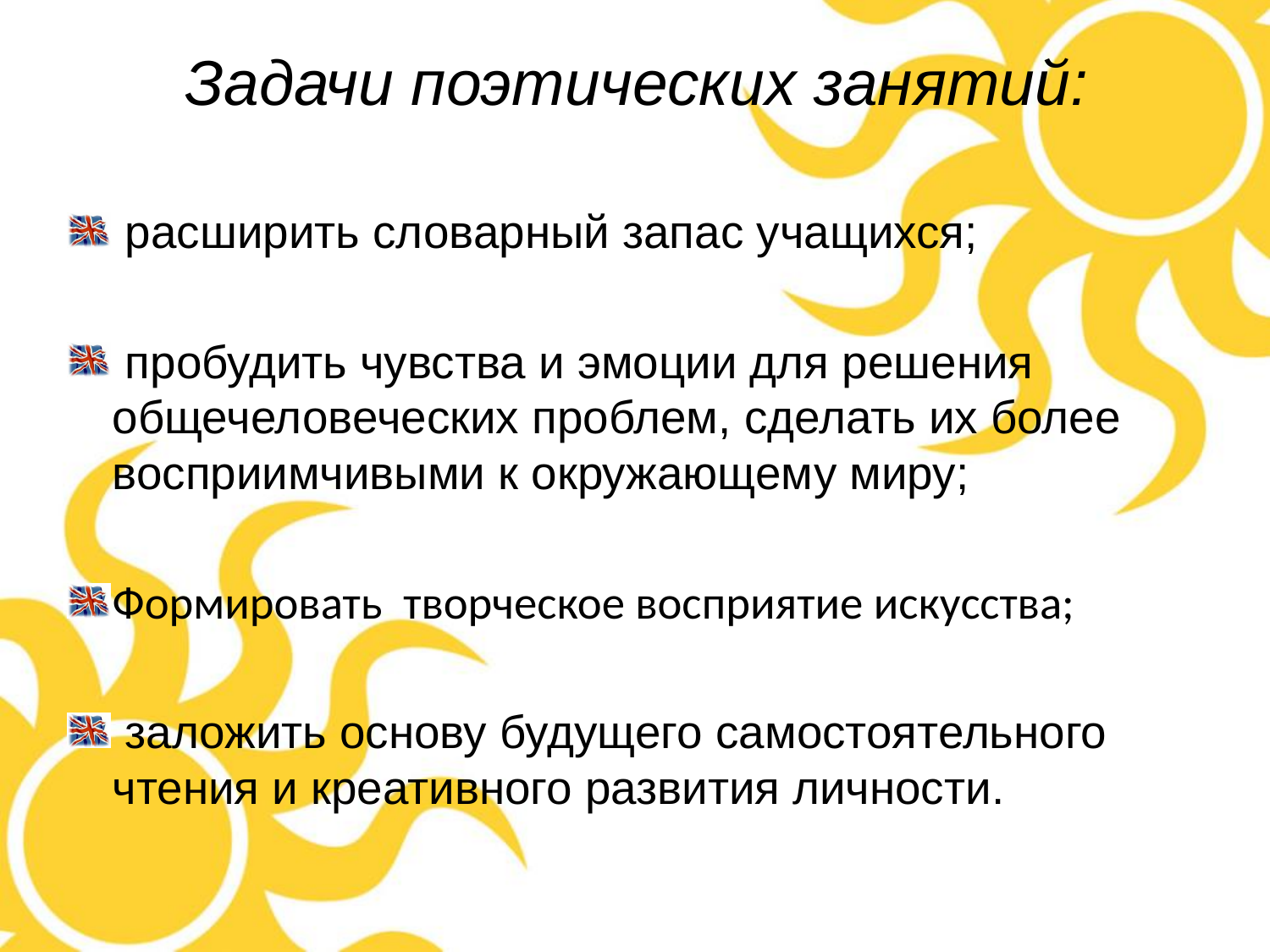

# Задачи поэтических занятий:
 расширить словарный запас учащихся;

 пробудить чувства и эмоции для решения общечеловеческих проблем, сделать их более восприимчивыми к окружающему миру;

Формировать  творческое восприятие искусства;

 заложить основу будущего самостоятельного чтения и креативного развития личности.